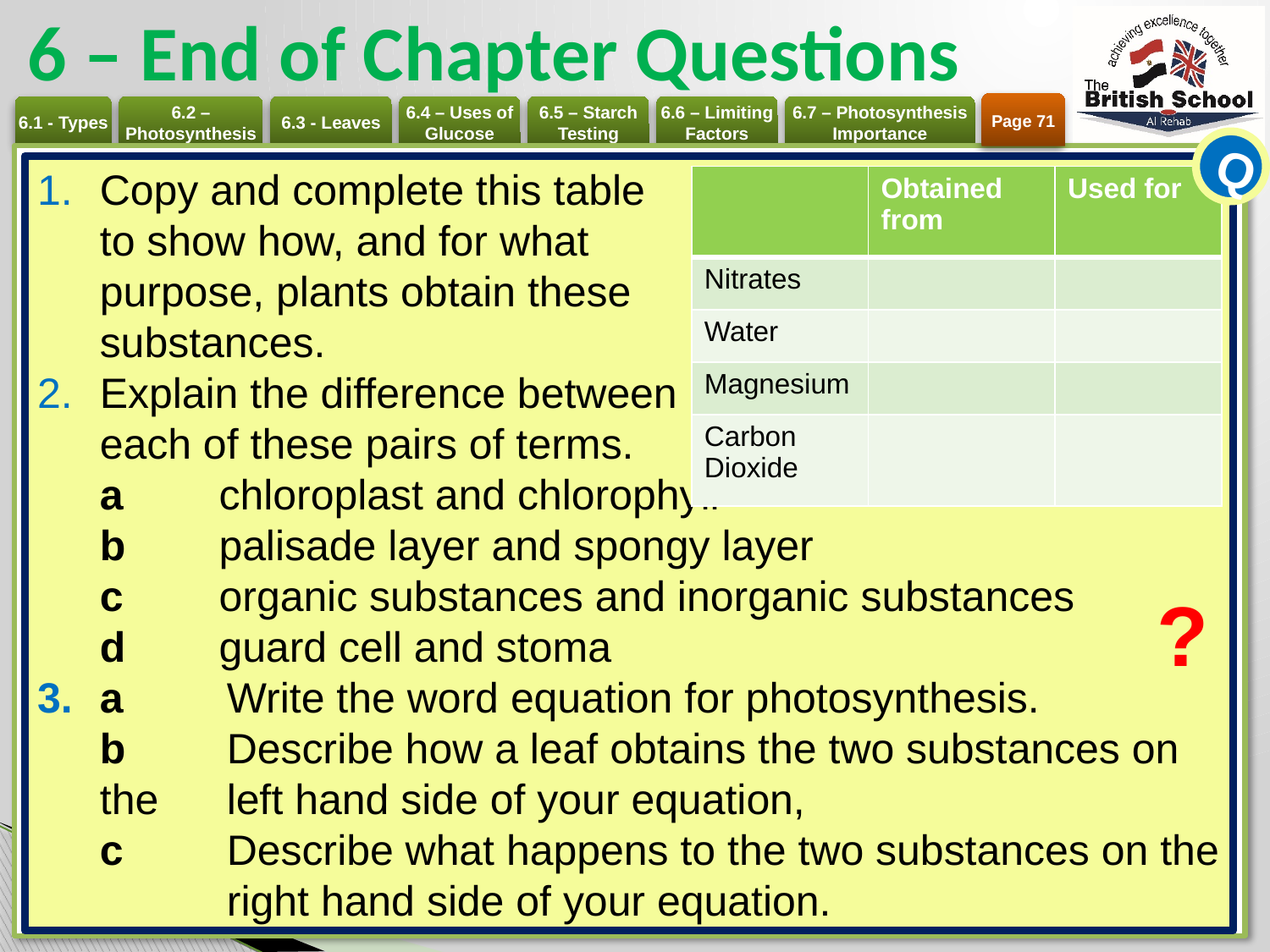

# 6 – End of Chapter Questions
Page 71
Q
Copy and complete this table
to show how, and for what
purpose, plants obtain these
substances.
Explain the difference between
each of these pairs of terms.
a 	chloroplast and chlorophyll
b 	palisade layer and spongy layer
c 	organic substances and inorganic substances
d 	guard cell and stoma
a 	Write the word equation for photosynthesis.
b 	Describe how a leaf obtains the two substances on the 	left hand side of your equation,
c 	Describe what happens to the two substances on the 	right hand side of your equation.
|  | Obtained from | Used for |
| --- | --- | --- |
| Nitrates |  |  |
| Water |  |  |
| Magnesium |  |  |
| Carbon Dioxide |  |  |
?